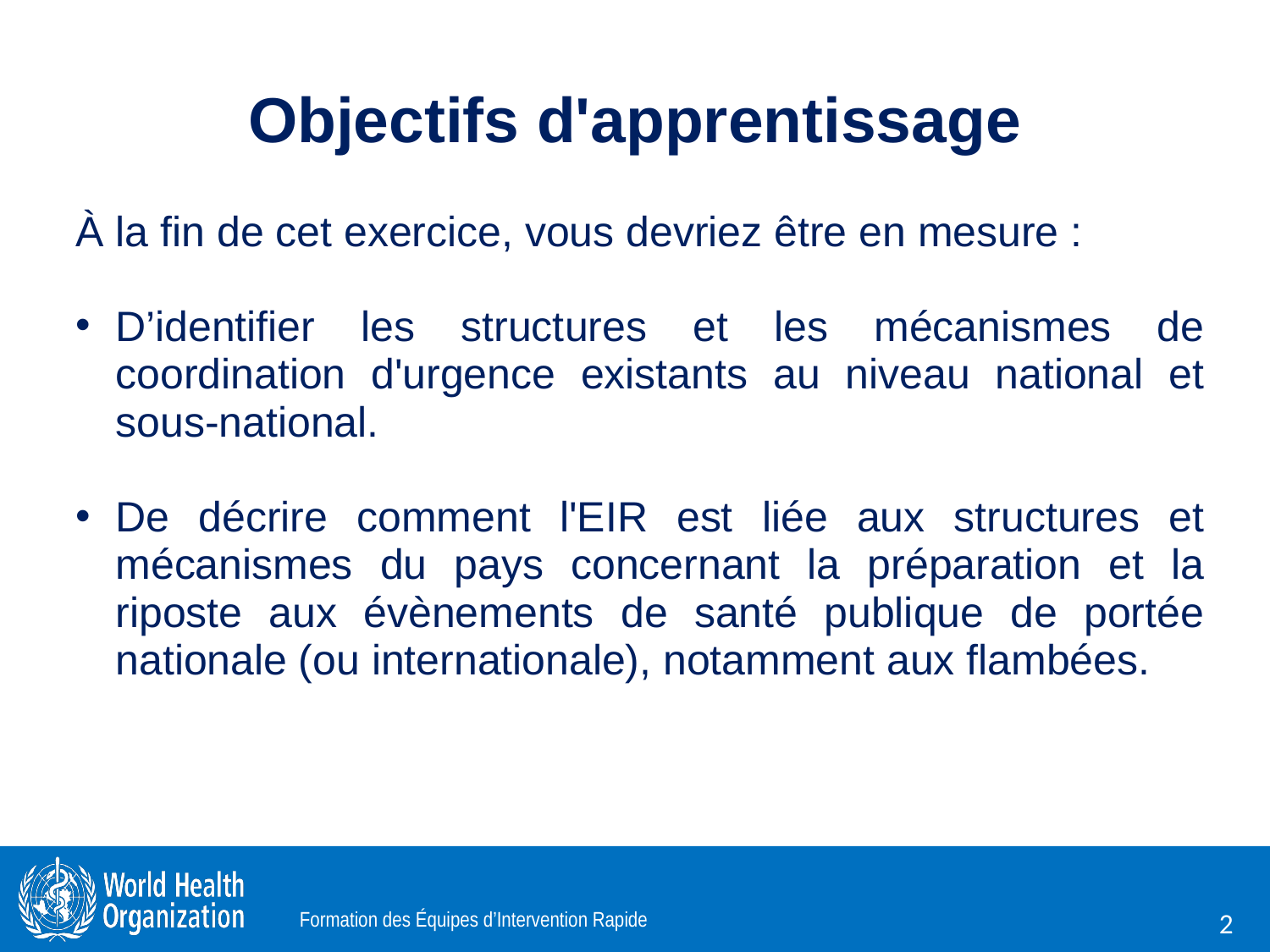

# Objectifs d'apprentissage
À la fin de cet exercice, vous devriez être en mesure :

D’identifier les structures et les mécanismes de coordination d'urgence existants au niveau national et sous-national.

De décrire comment l'EIR est liée aux structures et mécanismes du pays concernant la préparation et la riposte aux évènements de santé publique de portée nationale (ou internationale), notamment aux flambées.